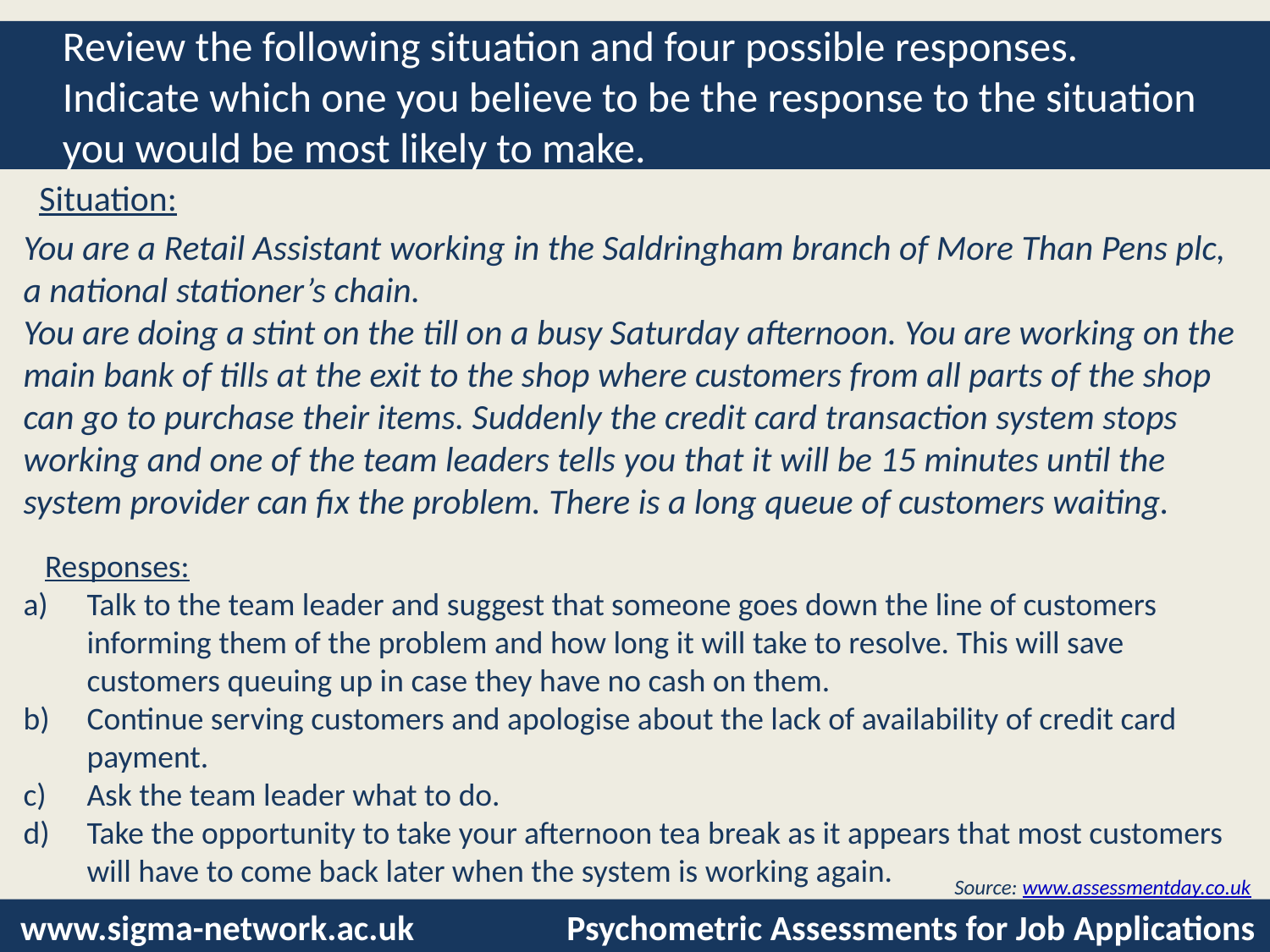

# Review the following situation and four possible responses. Indicate which one you believe to be the response to the situation you would be most likely to make.
  Situation:
You are a Retail Assistant working in the Saldringham branch of More Than Pens plc, a national stationer’s chain.
You are doing a stint on the till on a busy Saturday afternoon. You are working on the main bank of tills at the exit to the shop where customers from all parts of the shop can go to purchase their items. Suddenly the credit card transaction system stops working and one of the team leaders tells you that it will be 15 minutes until the system provider can fix the problem. There is a long queue of customers waiting.
   Responses:
Talk to the team leader and suggest that someone goes down the line of customers informing them of the problem and how long it will take to resolve. This will save customers queuing up in case they have no cash on them.
Continue serving customers and apologise about the lack of availability of credit card payment.
Ask the team leader what to do.
Take the opportunity to take your afternoon tea break as it appears that most customers will have to come back later when the system is working again.
Source: www.assessmentday.co.uk